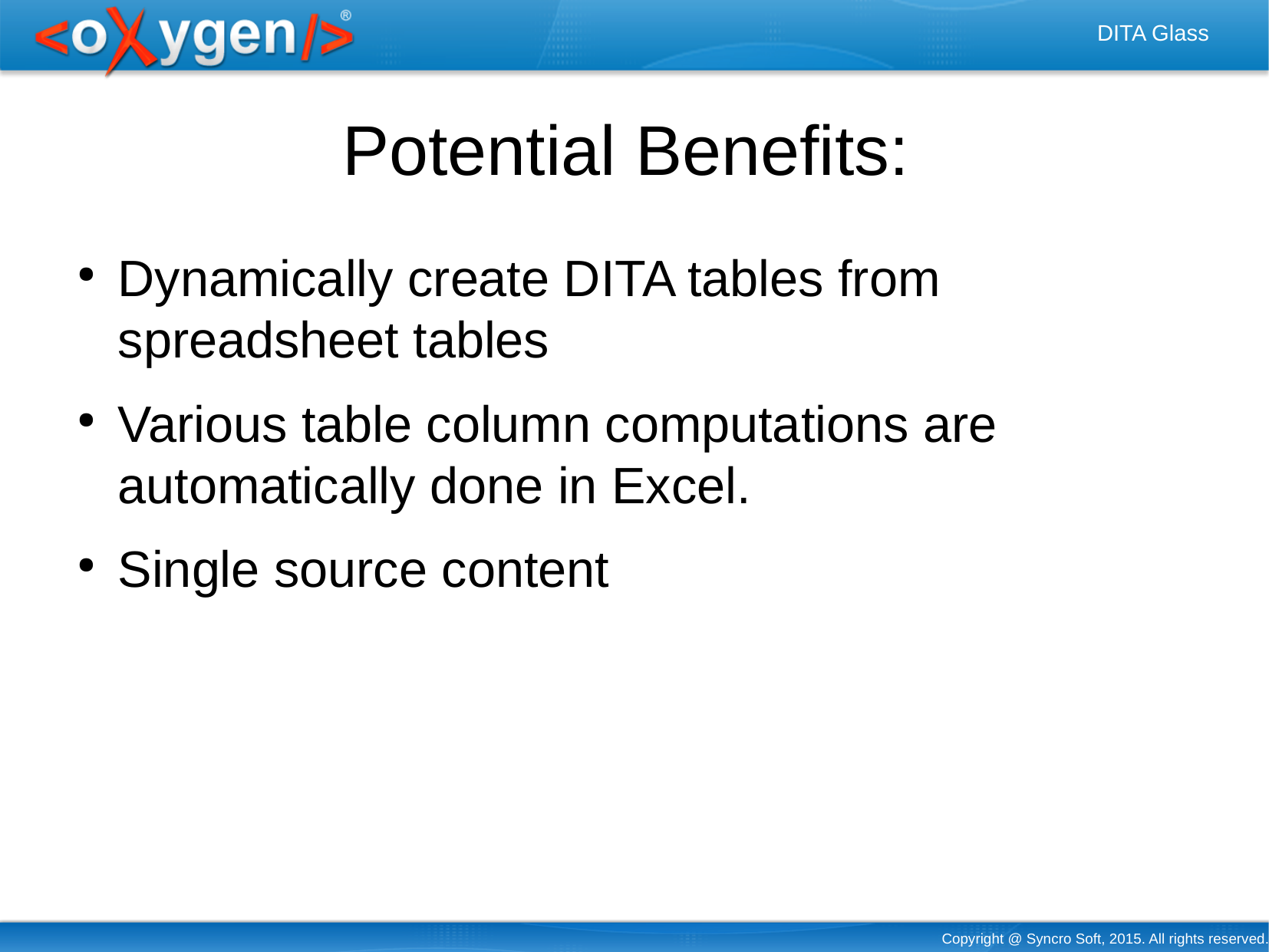

Potential Benefits:
Dynamically create DITA tables from spreadsheet tables
Various table column computations are automatically done in Excel.
Single source content